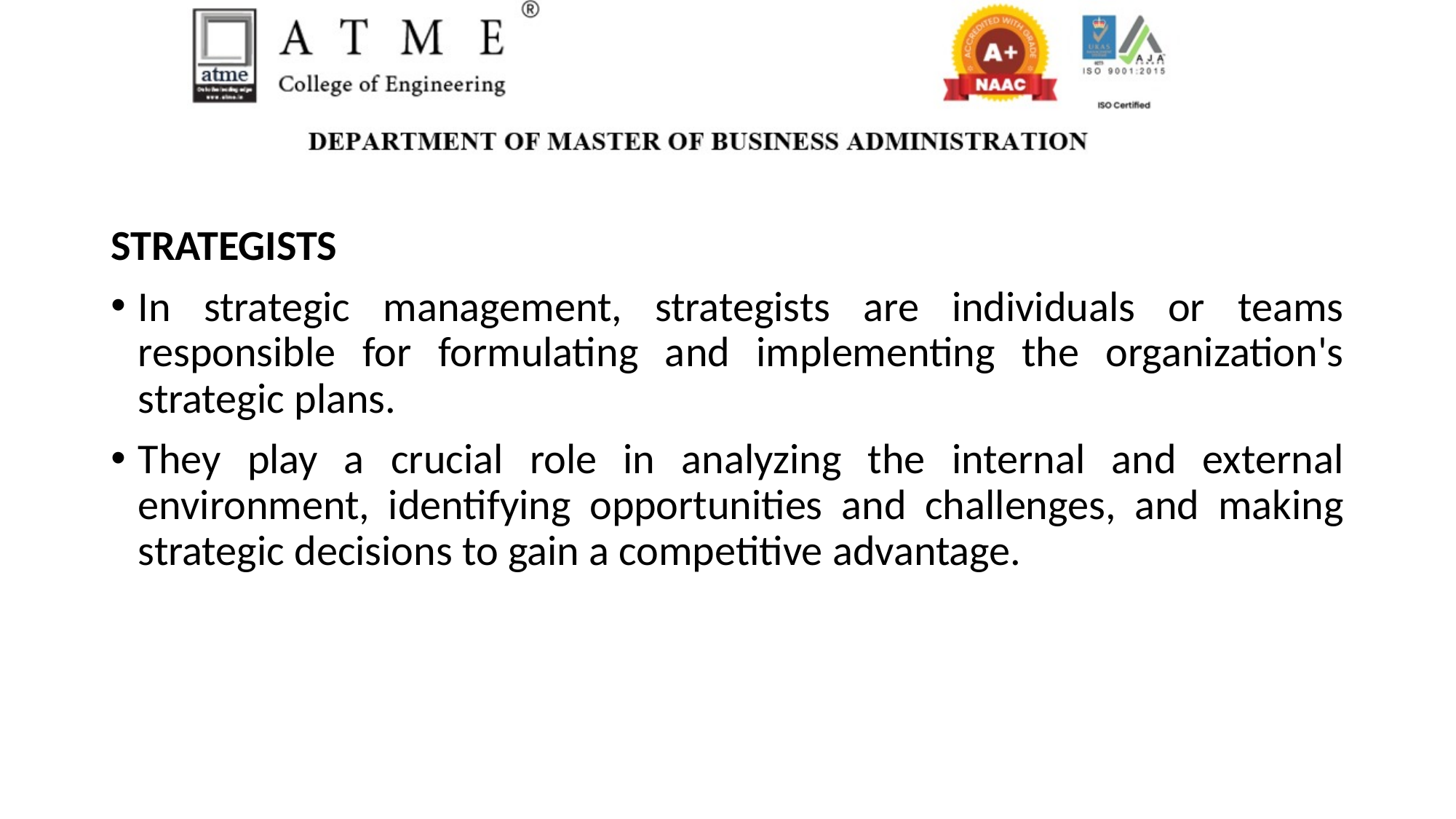

STRATEGISTS
In strategic management, strategists are individuals or teams responsible for formulating and implementing the organization's strategic plans.
They play a crucial role in analyzing the internal and external environment, identifying opportunities and challenges, and making strategic decisions to gain a competitive advantage.